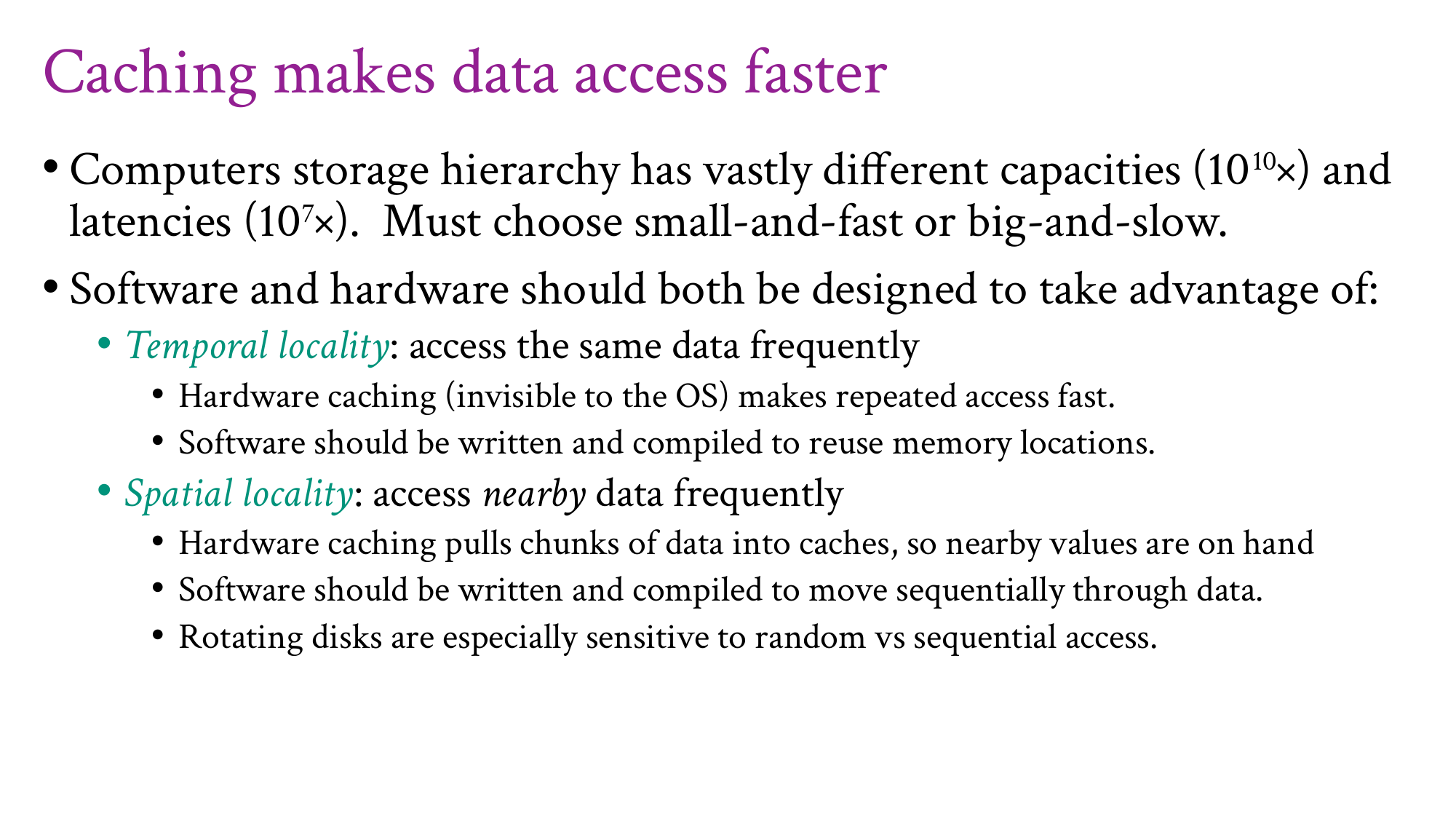

# Caching makes data access faster
Computers storage hierarchy has vastly different capacities (1010×) and latencies (107×).  Must choose small-and-fast or big-and-slow.
Software and hardware should both be designed to take advantage of:
Temporal locality: access the same data frequently
Hardware caching (invisible to the OS) makes repeated access fast.
Software should be written and compiled to reuse memory locations.
Spatial locality: access nearby data frequently
Hardware caching pulls chunks of data into caches, so nearby values are on hand
Software should be written and compiled to move sequentially through data.
Rotating disks are especially sensitive to random vs sequential access.